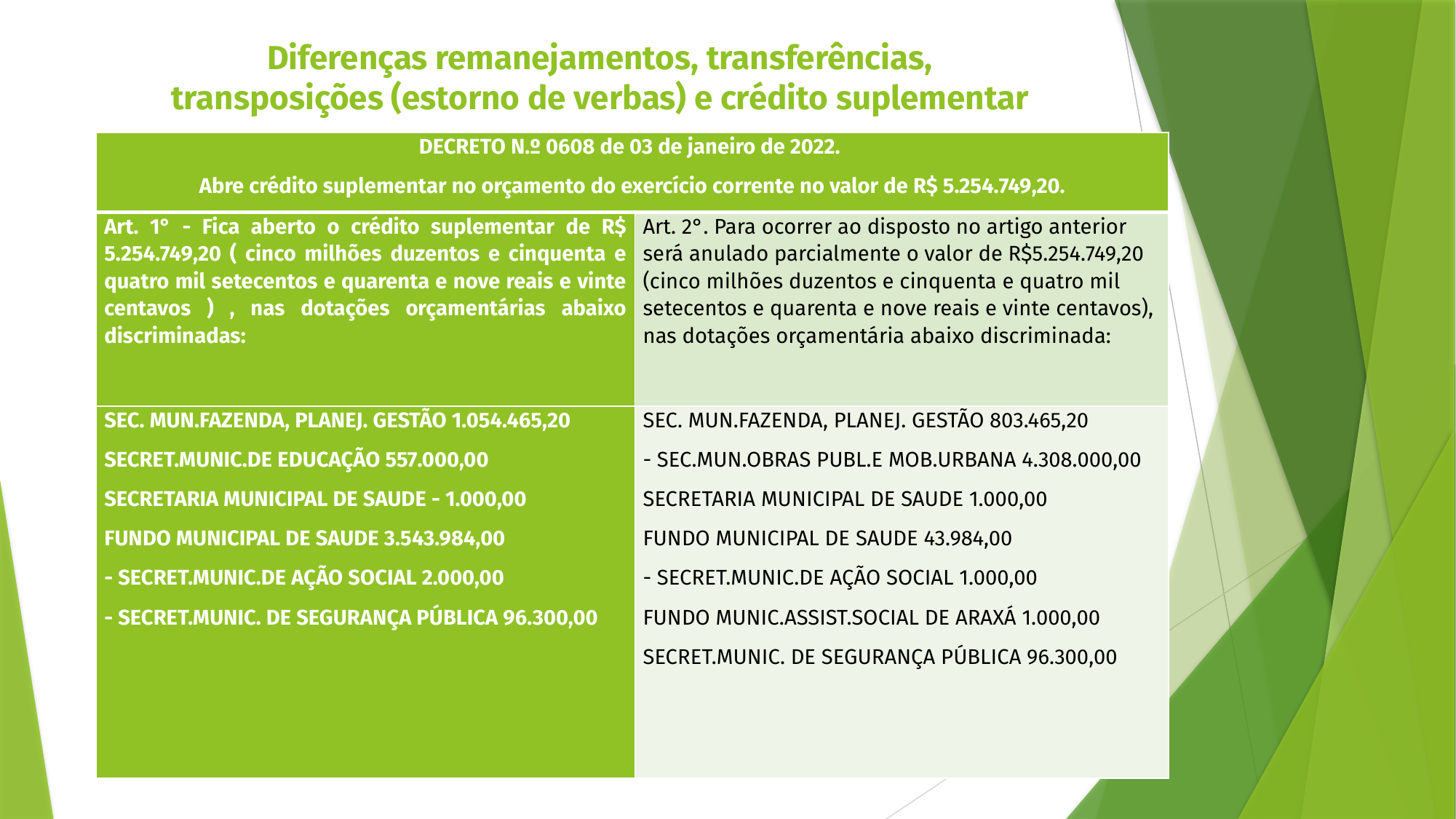

# Diferenças remanejamentos, transferências, transposições (estorno de verbas) e crédito suplementar
| DECRETO N.º 0608 de 03 de janeiro de 2022. Abre crédito suplementar no orçamento do exercício corrente no valor de R$ 5.254.749,20. |  |
| --- | --- |
| Art. 1° - Fica aberto o crédito suplementar de R$ 5.254.749,20 ( cinco milhões duzentos e cinquenta e quatro mil setecentos e quarenta e nove reais e vinte centavos ) , nas dotações orçamentárias abaixo discriminadas: | Art. 2°. Para ocorrer ao disposto no artigo anterior será anulado parcialmente o valor de R$5.254.749,20 (cinco milhões duzentos e cinquenta e quatro mil setecentos e quarenta e nove reais e vinte centavos), nas dotações orçamentária abaixo discriminada: |
| SEC. MUN.FAZENDA, PLANEJ. GESTÃO 1.054.465,20 SECRET.MUNIC.DE EDUCAÇÃO 557.000,00 SECRETARIA MUNICIPAL DE SAUDE - 1.000,00 FUNDO MUNICIPAL DE SAUDE 3.543.984,00 - SECRET.MUNIC.DE AÇÃO SOCIAL 2.000,00 - SECRET.MUNIC. DE SEGURANÇA PÚBLICA 96.300,00 | SEC. MUN.FAZENDA, PLANEJ. GESTÃO 803.465,20 - SEC.MUN.OBRAS PUBL.E MOB.URBANA 4.308.000,00 SECRETARIA MUNICIPAL DE SAUDE 1.000,00 FUNDO MUNICIPAL DE SAUDE 43.984,00 - SECRET.MUNIC.DE AÇÃO SOCIAL 1.000,00 FUNDO MUNIC.ASSIST.SOCIAL DE ARAXÁ 1.000,00 SECRET.MUNIC. DE SEGURANÇA PÚBLICA 96.300,00 |